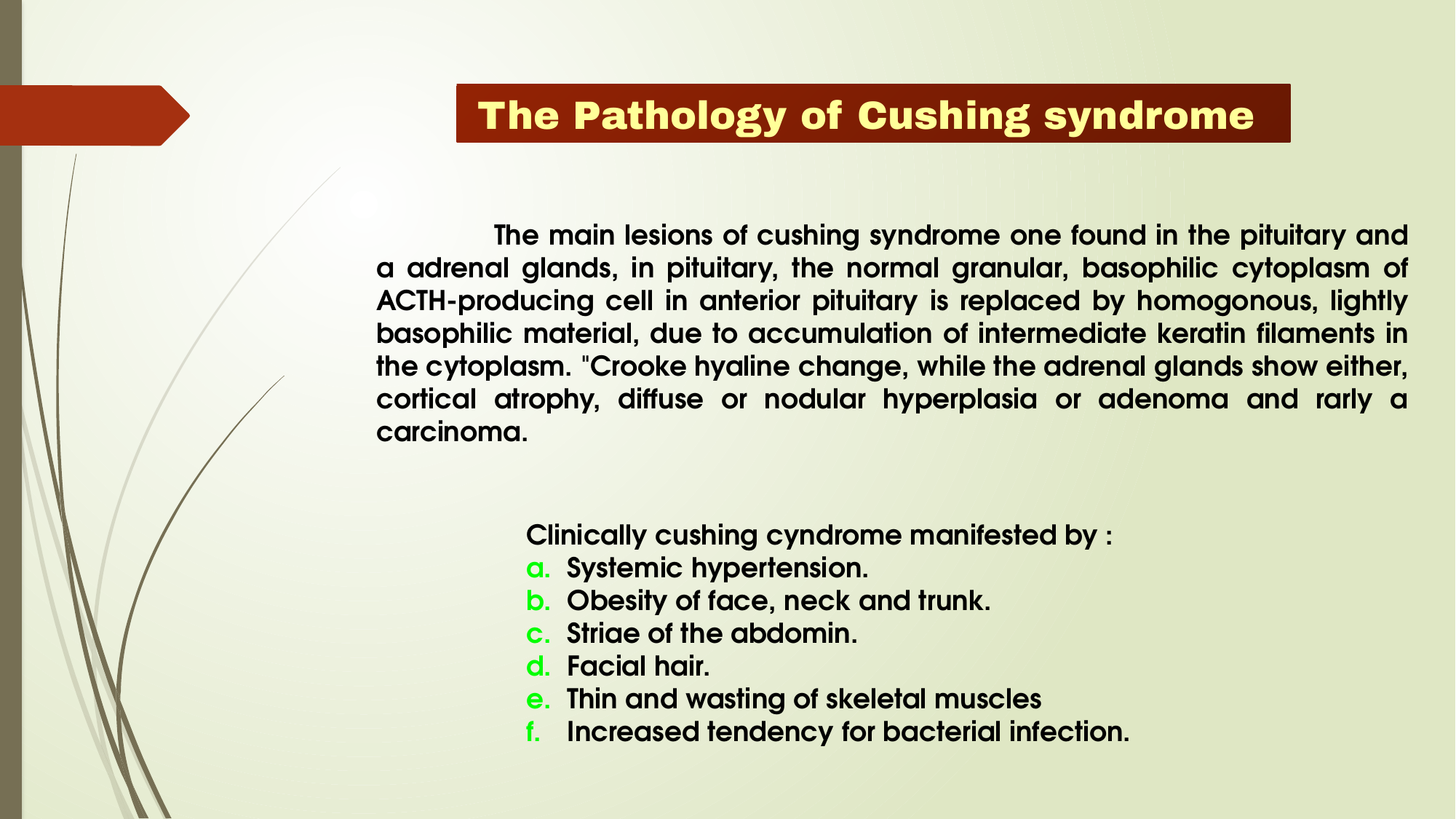

The Pathology of Cushing syndrome
The main lesions of cushing syndrome one found in the pituitary and a adrenal glands, in pituitary, the normal granular, basophilic cytoplasm of ACTH-producing cell in anterior pituitary is replaced by homogonous, lightly basophilic material, due to accumulation of intermediate keratin filaments in the cytoplasm. "Crooke hyaline change, while the adrenal glands show either, cortical atrophy, diffuse or nodular hyperplasia or adenoma and rarly a carcinoma.
Clinically cushing cyndrome manifested by :
Systemic hypertension.
Obesity of face, neck and trunk.
Striae of the abdomin.
Facial hair.
Thin and wasting of skeletal muscles
Increased tendency for bacterial infection.